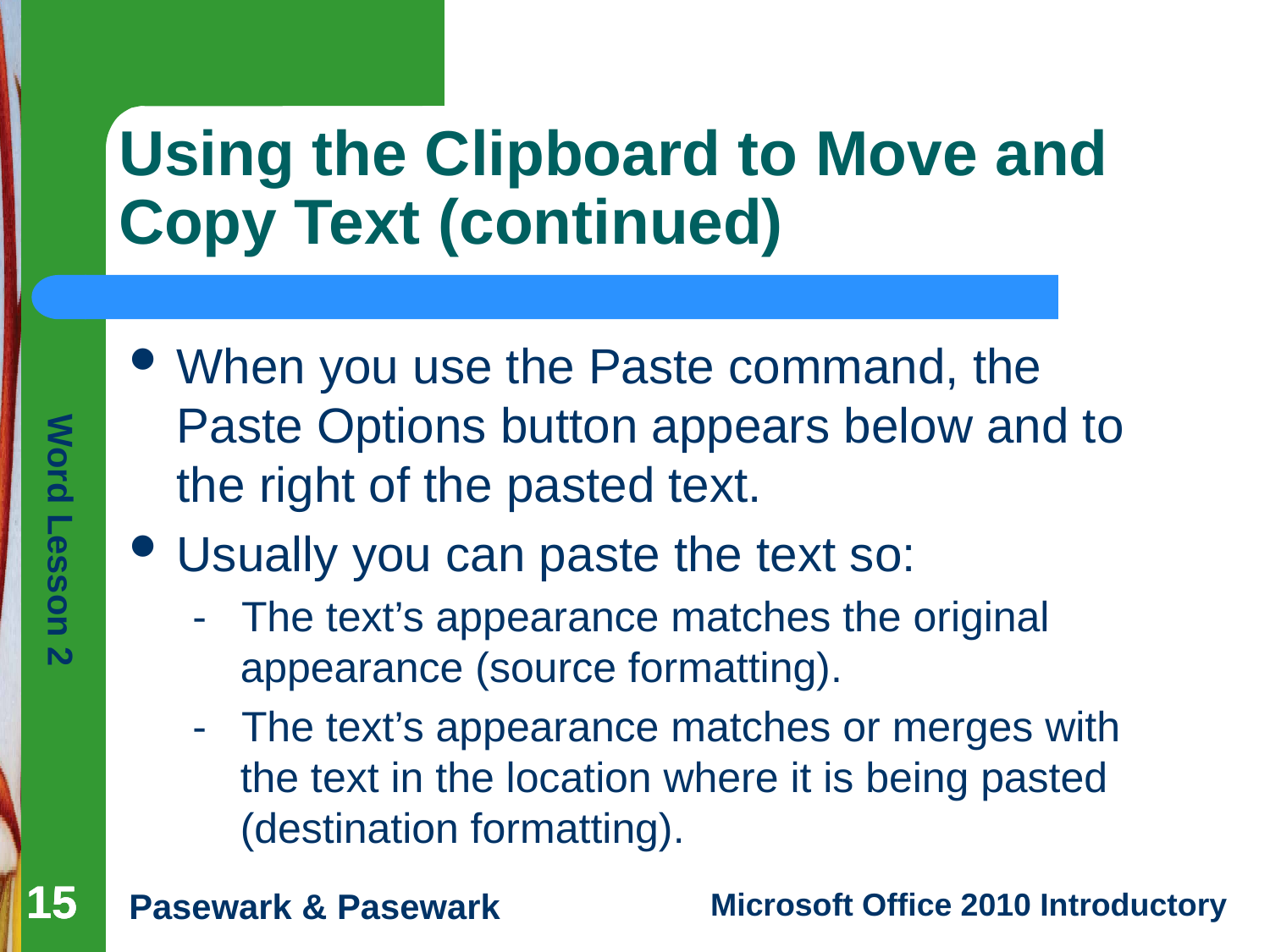

# Using the Clipboard to Move and Copy Text (continued)
When you use the Paste command, the Paste Options button appears below and to the right of the pasted text.
Usually you can paste the text so:
-   The text’s appearance matches the original appearance (source formatting).
-   The text’s appearance matches or merges with the text in the location where it is being pasted (destination formatting).

15
15
15